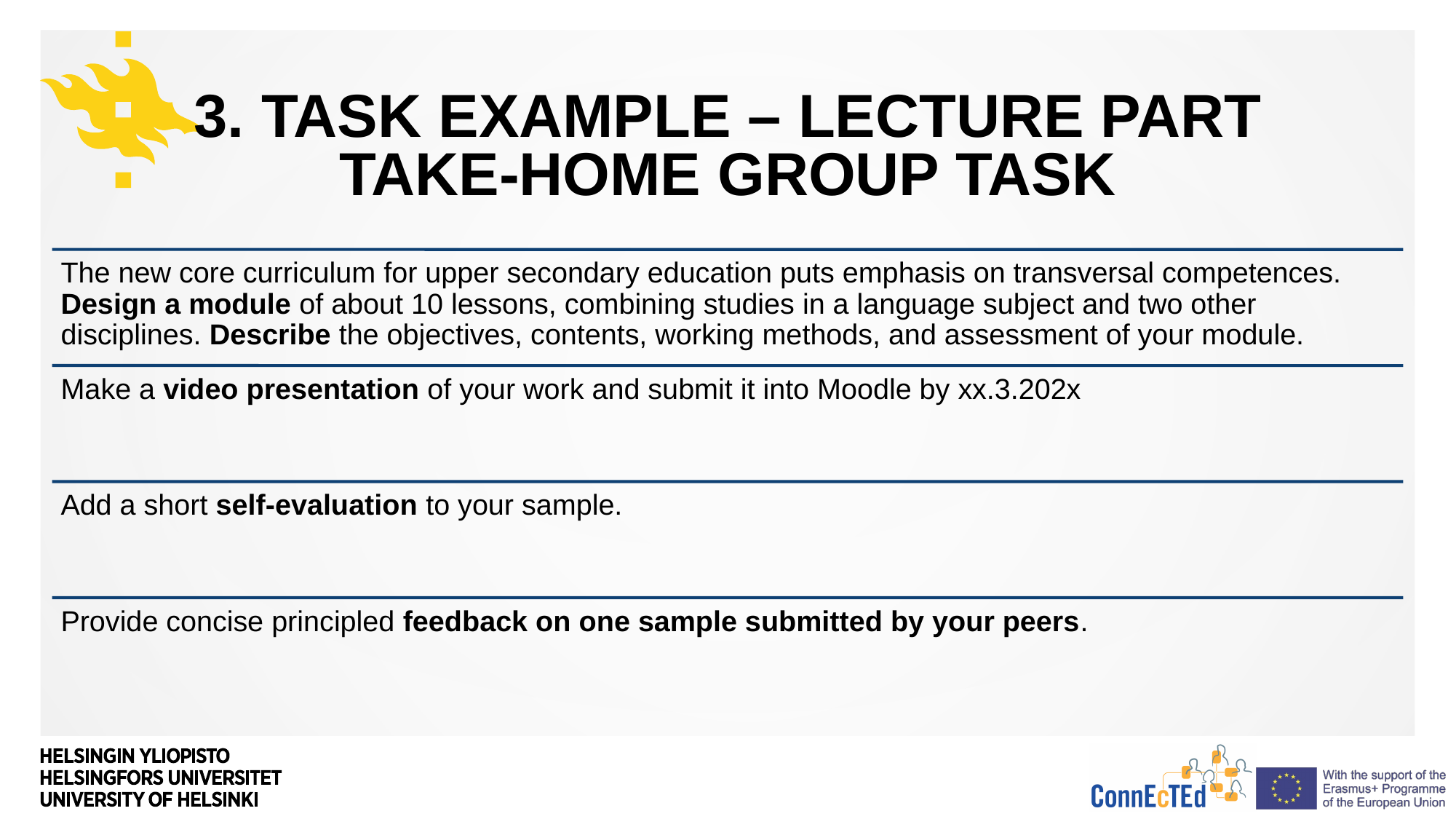

# 3. Task example – lecture part take-home group task
The new core curriculum for upper secondary education puts emphasis on transversal competences. Design a module of about 10 lessons, combining studies in a language subject and two other disciplines. Describe the objectives, contents, working methods, and assessment of your module.
Make a video presentation of your work and submit it into Moodle by xx.3.202x
Add a short self-evaluation to your sample.
Provide concise principled feedback on one sample submitted by your peers.